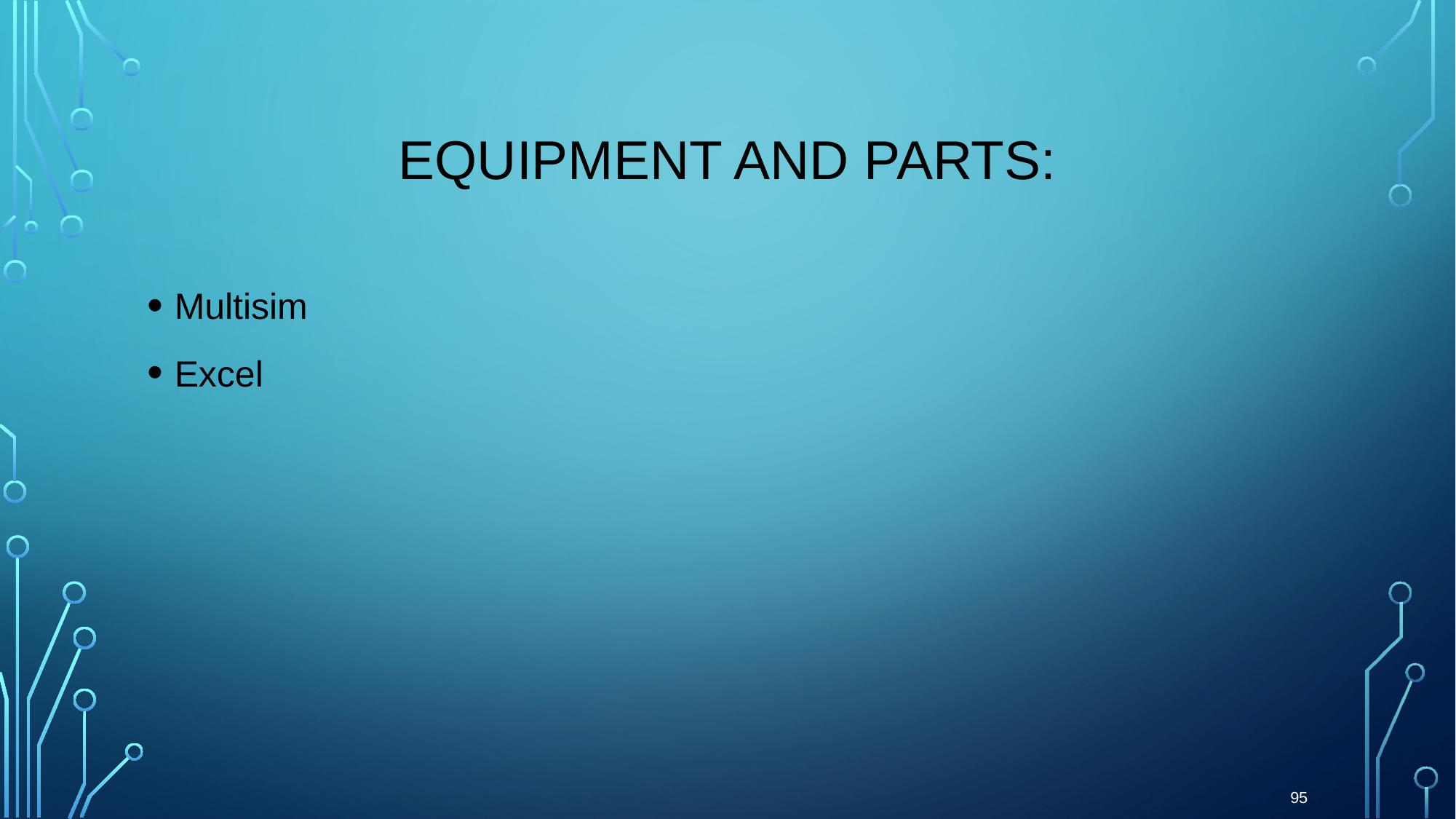

# Equipment and Parts:
Multisim
Excel
95